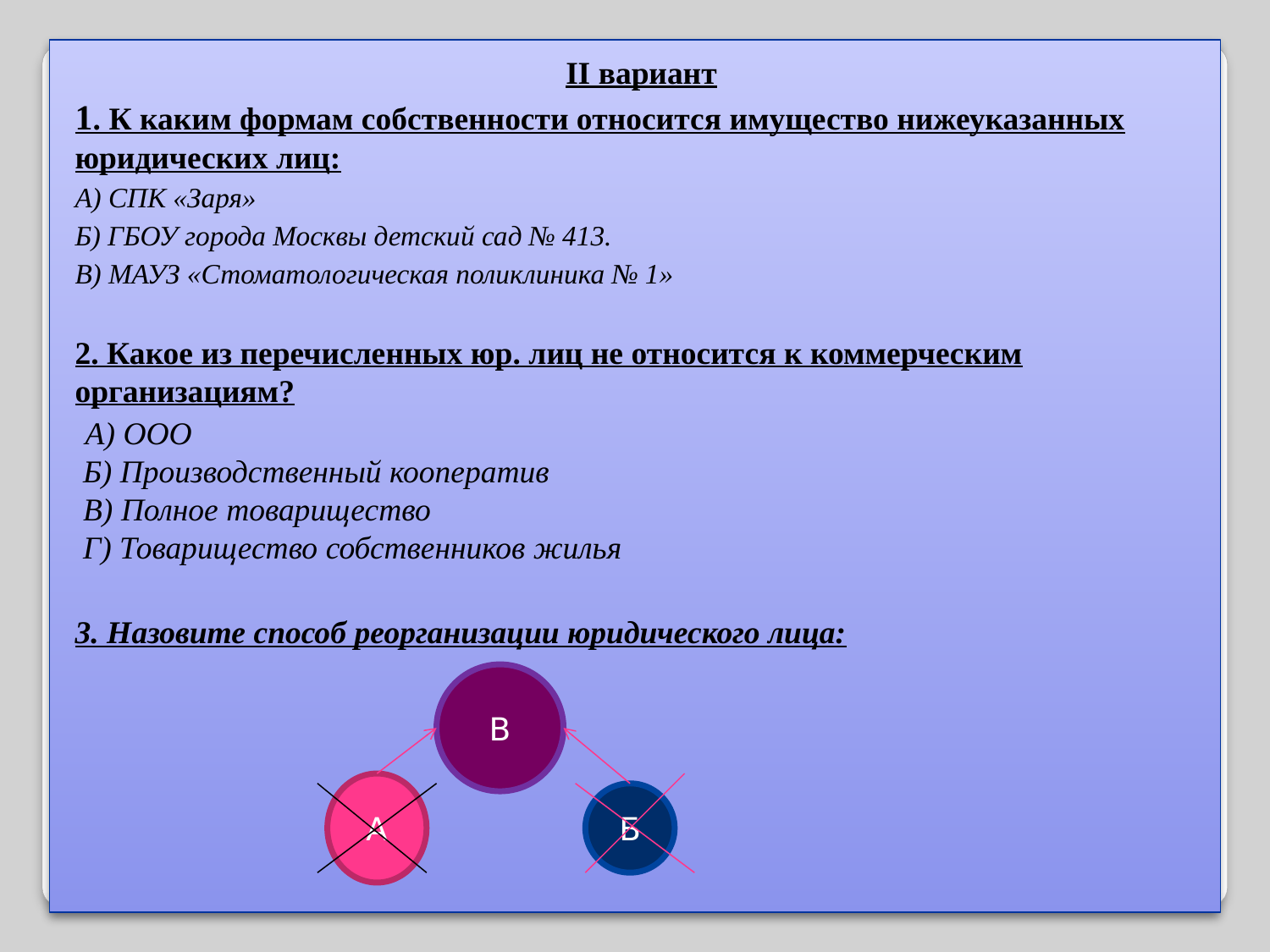

II вариант
1. К каким формам собственности относится имущество нижеуказанных юридических лиц:
А) СПК «Заря»
Б) ГБОУ города Москвы детский сад № 413.
В) МАУЗ «Стоматологическая поликлиника № 1»

2. Какое из перечисленных юр. лиц не относится к коммерческим организациям?
 А) ООО
 Б) Производственный кооператив
 В) Полное товарищество
 Г) Товарищество собственников жилья

3. Назовите способ реорганизации юридического лица:

В
А
Б